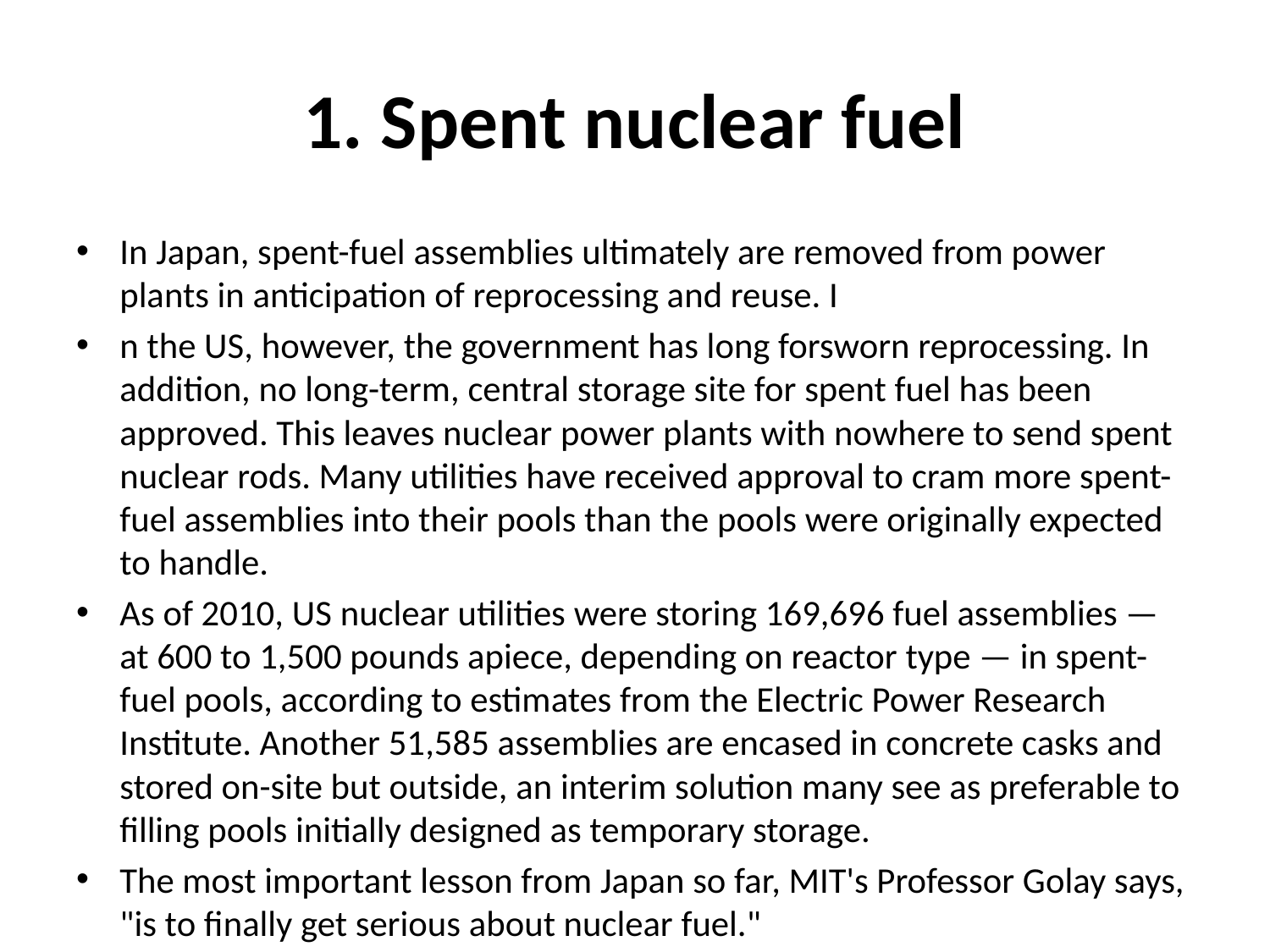

# 1. Spent nuclear fuel
In Japan, spent-fuel assemblies ultimately are removed from power plants in anticipation of reprocessing and reuse. I
n the US, however, the government has long forsworn reprocessing. In addition, no long-term, central storage site for spent fuel has been approved. This leaves nuclear power plants with nowhere to send spent nuclear rods. Many utilities have received approval to cram more spent-fuel assemblies into their pools than the pools were originally expected to handle.
As of 2010, US nuclear utilities were storing 169,696 fuel assemblies — at 600 to 1,500 pounds apiece, depending on reactor type — in spent-fuel pools, according to estimates from the Electric Power Research Institute. Another 51,585 assemblies are encased in concrete casks and stored on-site but outside, an interim solution many see as preferable to filling pools initially designed as temporary storage.
The most important lesson from Japan so far, MIT's Professor Golay says, "is to finally get serious about nuclear fuel."